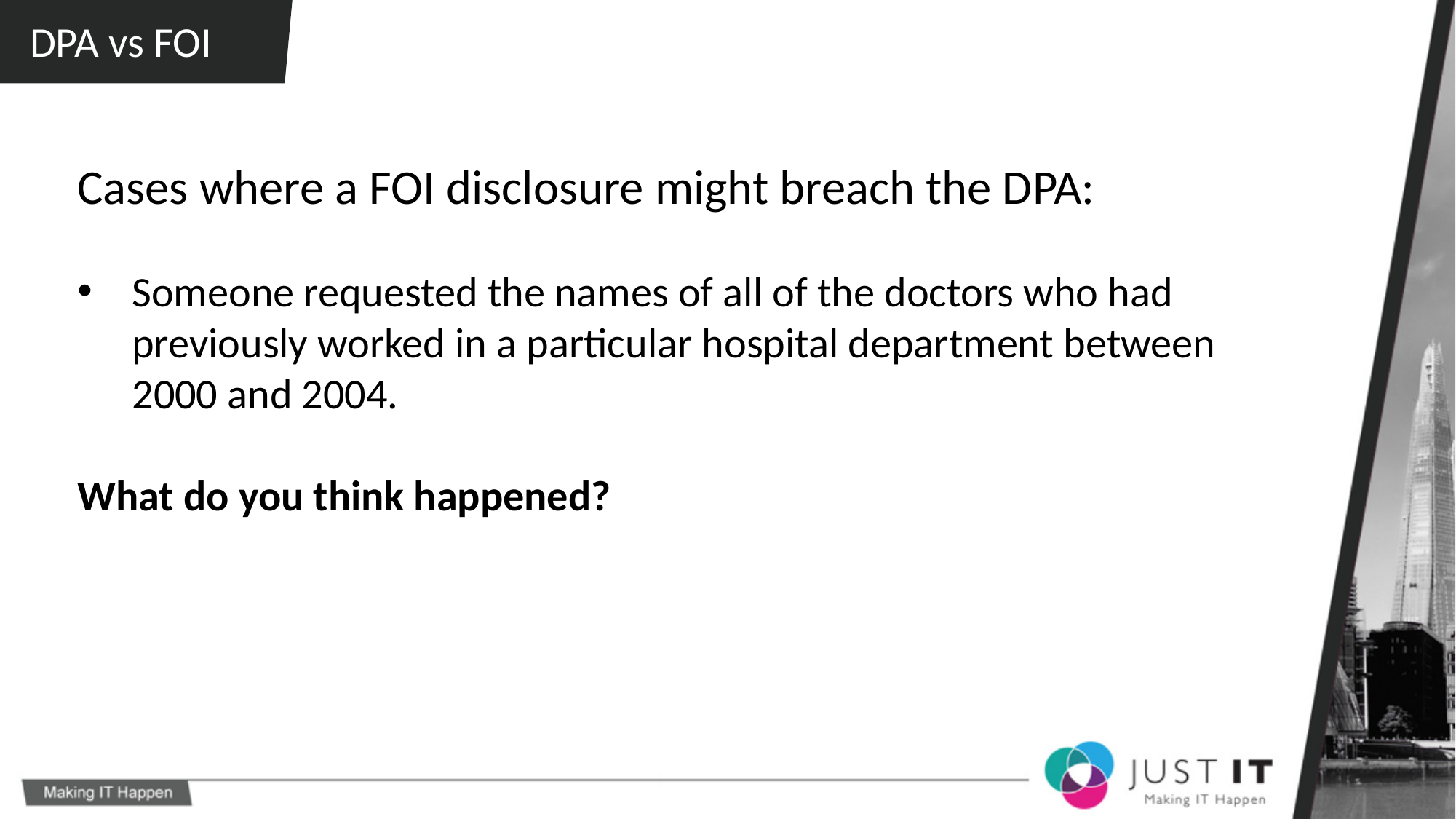

DPA vs FOI
Cases where a FOI disclosure might breach the DPA:

Someone requested the names of all of the doctors who had previously worked in a particular hospital department between 2000 and 2004.

What do you think happened?